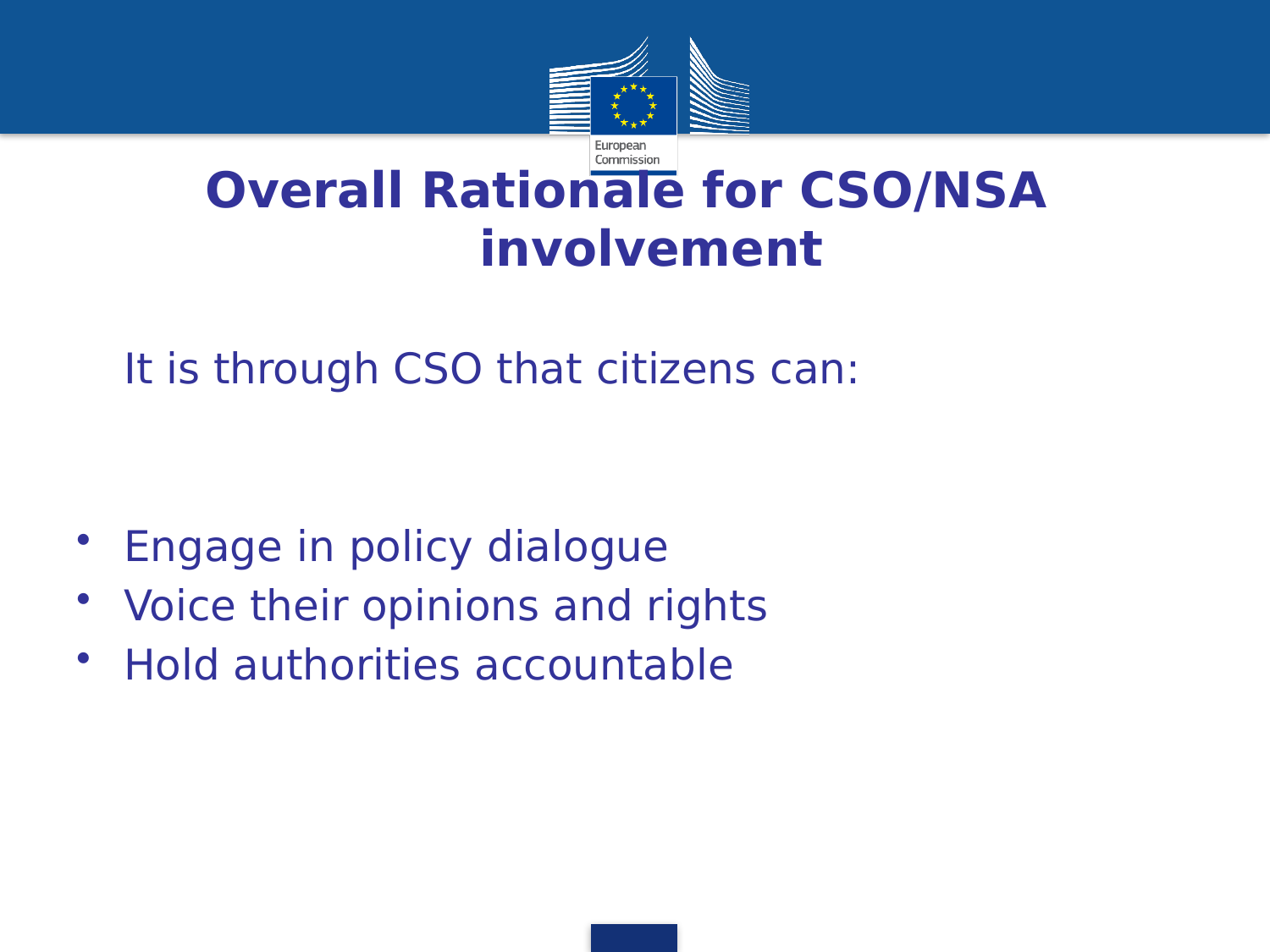

# Overall Rationale for CSO/NSA involvement

It is through CSO that citizens can:

Engage in policy dialogue
Voice their opinions and rights
Hold authorities accountable